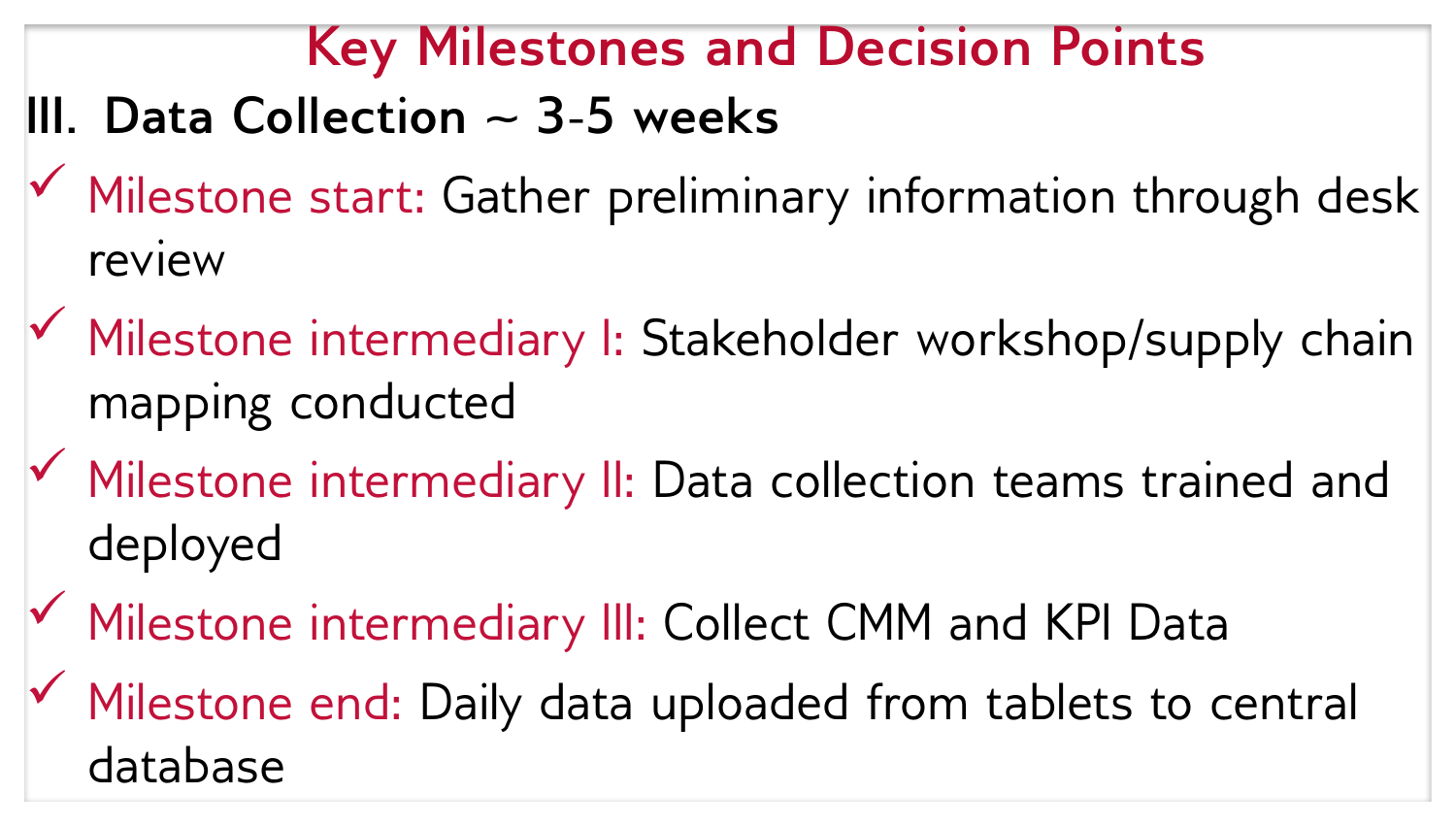

# Key Milestones and Decision Points
 Data Collection ~ 3-5 weeks
Milestone start: Gather preliminary information through desk review
Milestone intermediary I: Stakeholder workshop/supply chain mapping conducted
Milestone intermediary II: Data collection teams trained and deployed
Milestone intermediary III: Collect CMM and KPI Data
Milestone end: Daily data uploaded from tablets to central database